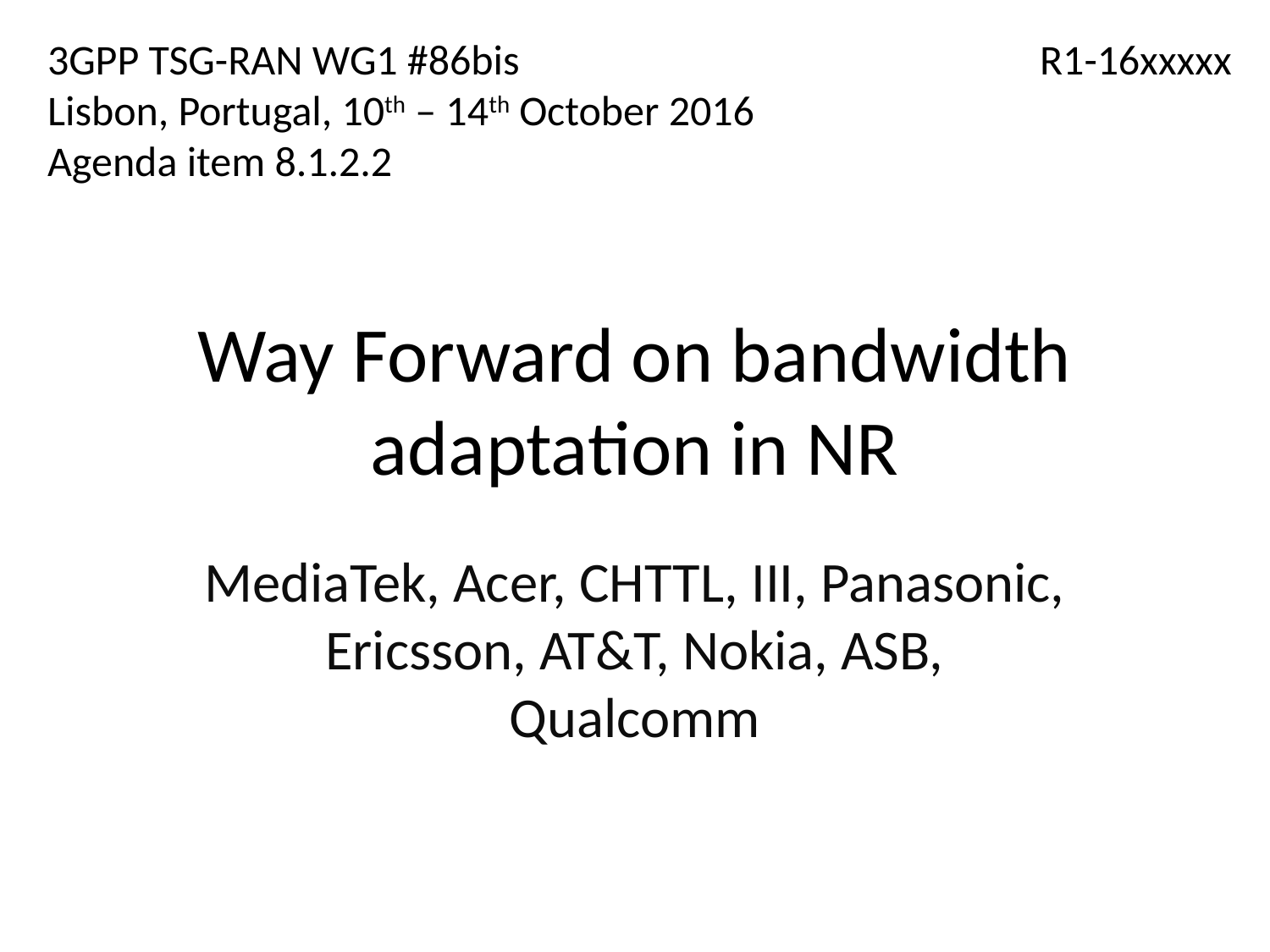

3GPP TSG-RAN WG1 #86bis
Lisbon, Portugal, 10th – 14th October 2016
Agenda item 8.1.2.2
R1-16xxxxx
# Way Forward on bandwidth adaptation in NR
MediaTek, Acer, CHTTL, III, Panasonic, Ericsson, AT&T, Nokia, ASB, Qualcomm